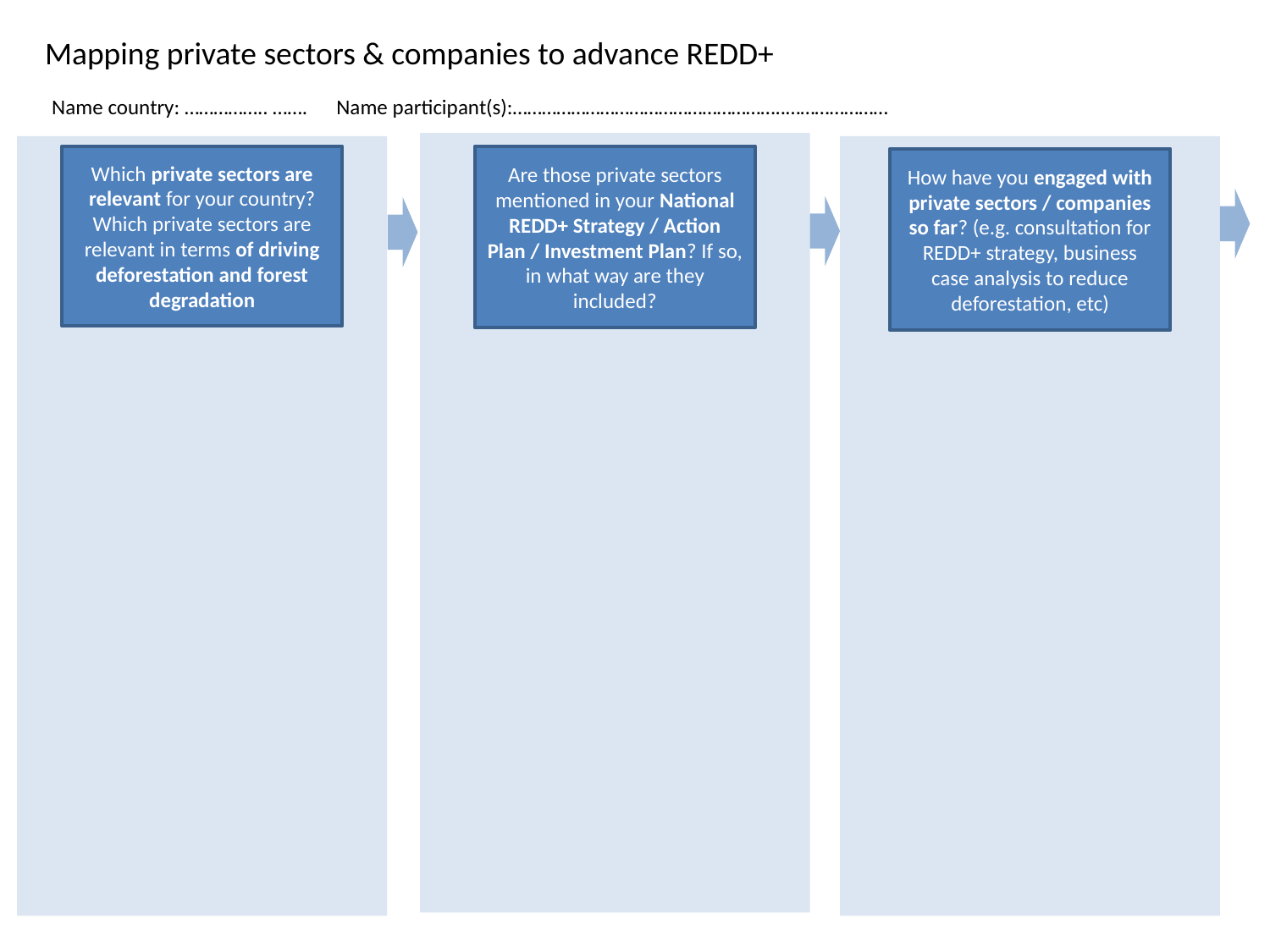

Mapping private sectors & companies to advance REDD+
Name country: …………….. …….      Name participant(s):………………………………………………..…………………

Which private sectors are relevant for your country? Which private sectors are relevant in terms of driving deforestation and forest degradation
Are those private sectors mentioned in your National REDD+ Strategy / Action Plan / Investment Plan? If so, in what way are they included?
How have you engaged with private sectors / companies so far? (e.g. consultation for REDD+ strategy, business case analysis to reduce deforestation, etc)